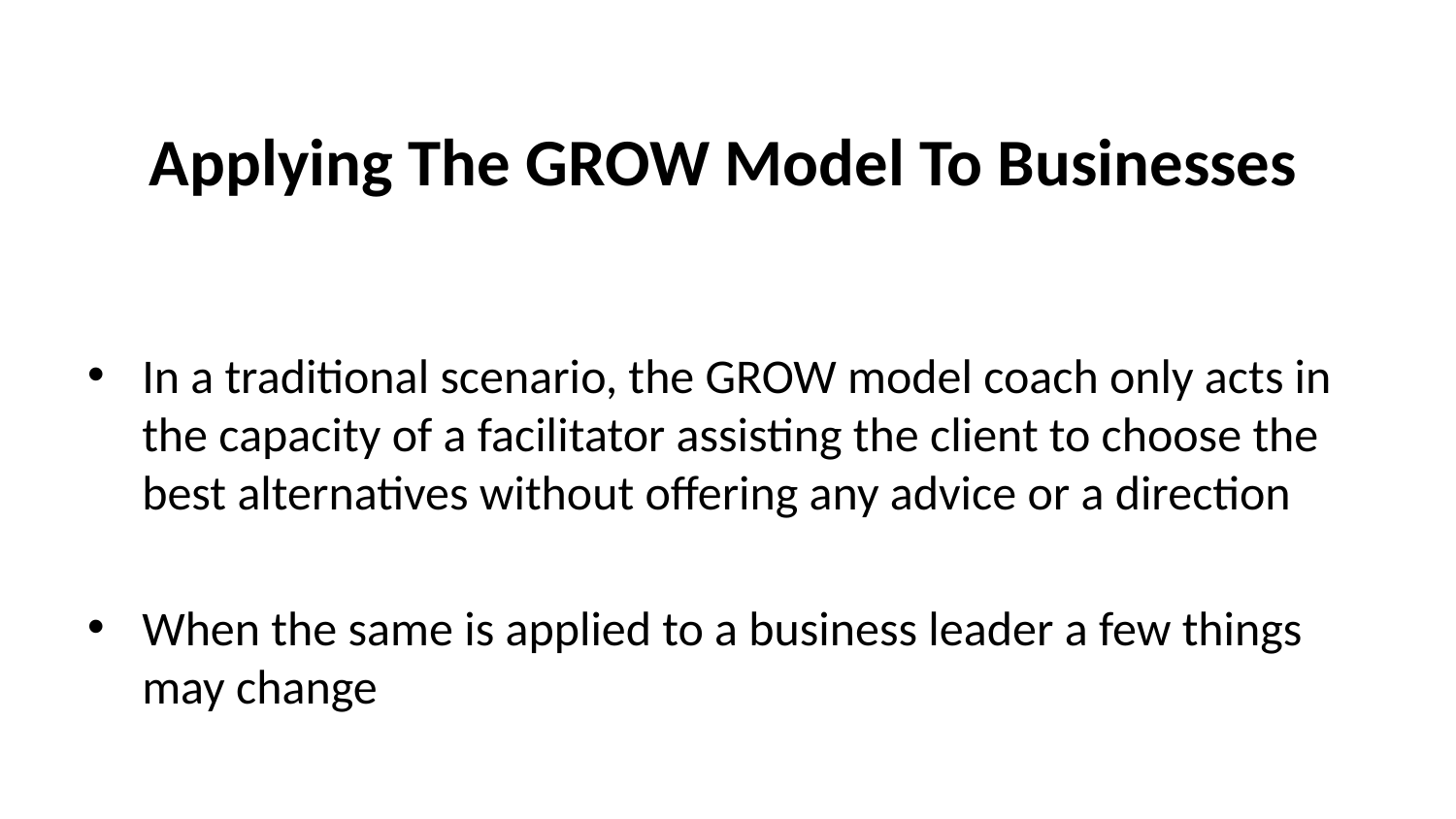

# Applying The GROW Model To Businesses

In a traditional scenario, the GROW model coach only acts in the capacity of a facilitator assisting the client to choose the best alternatives without offering any advice or a direction

When the same is applied to a business leader a few things may change